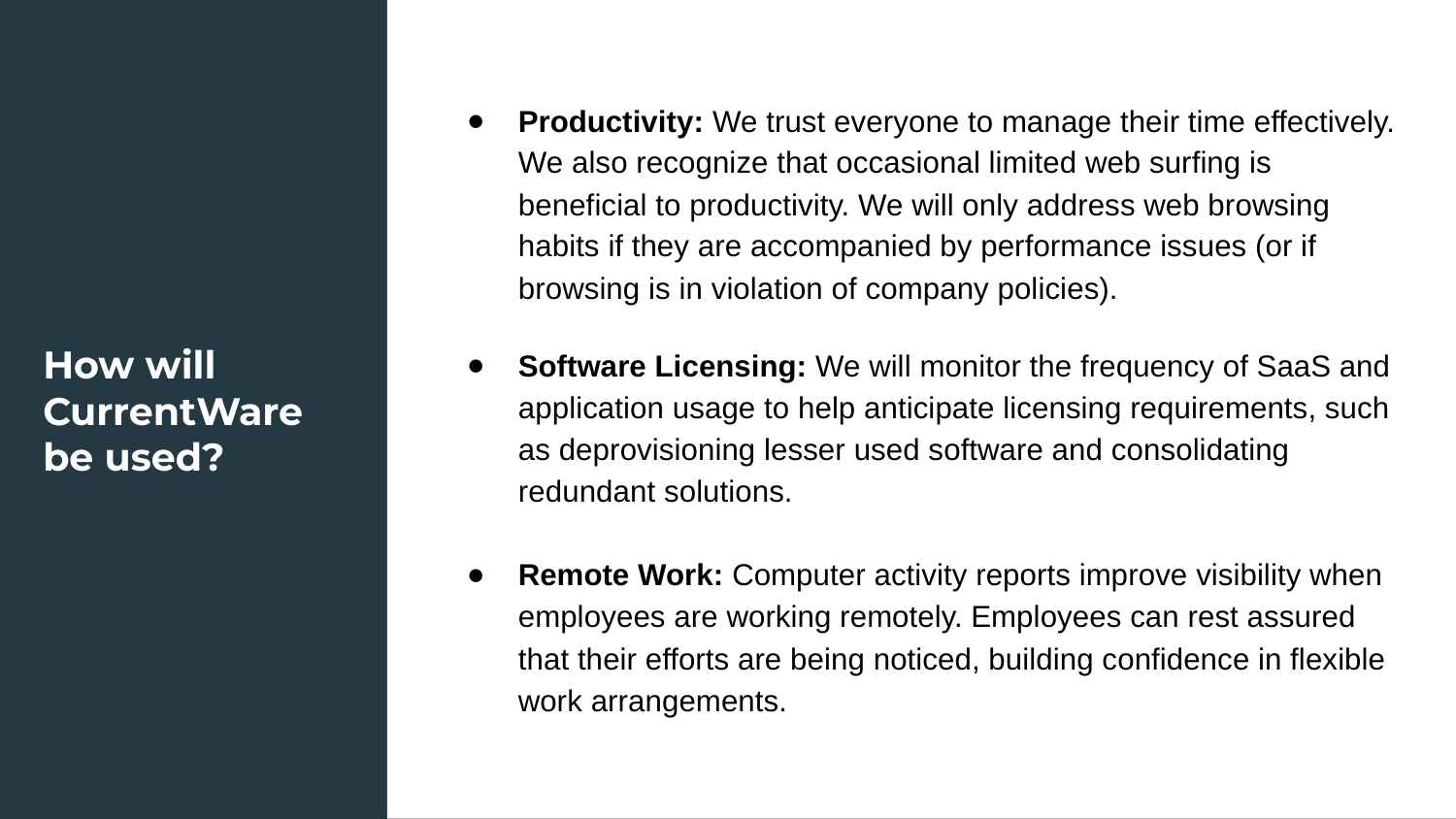

Productivity: We trust everyone to manage their time effectively. We also recognize that occasional limited web surfing is beneficial to productivity. We will only address web browsing habits if they are accompanied by performance issues (or if browsing is in violation of company policies).
Software Licensing: We will monitor the frequency of SaaS and application usage to help anticipate licensing requirements, such as deprovisioning lesser used software and consolidating redundant solutions.
Remote Work: Computer activity reports improve visibility when employees are working remotely. Employees can rest assured that their efforts are being noticed, building confidence in flexible work arrangements.
How will CurrentWare be used?